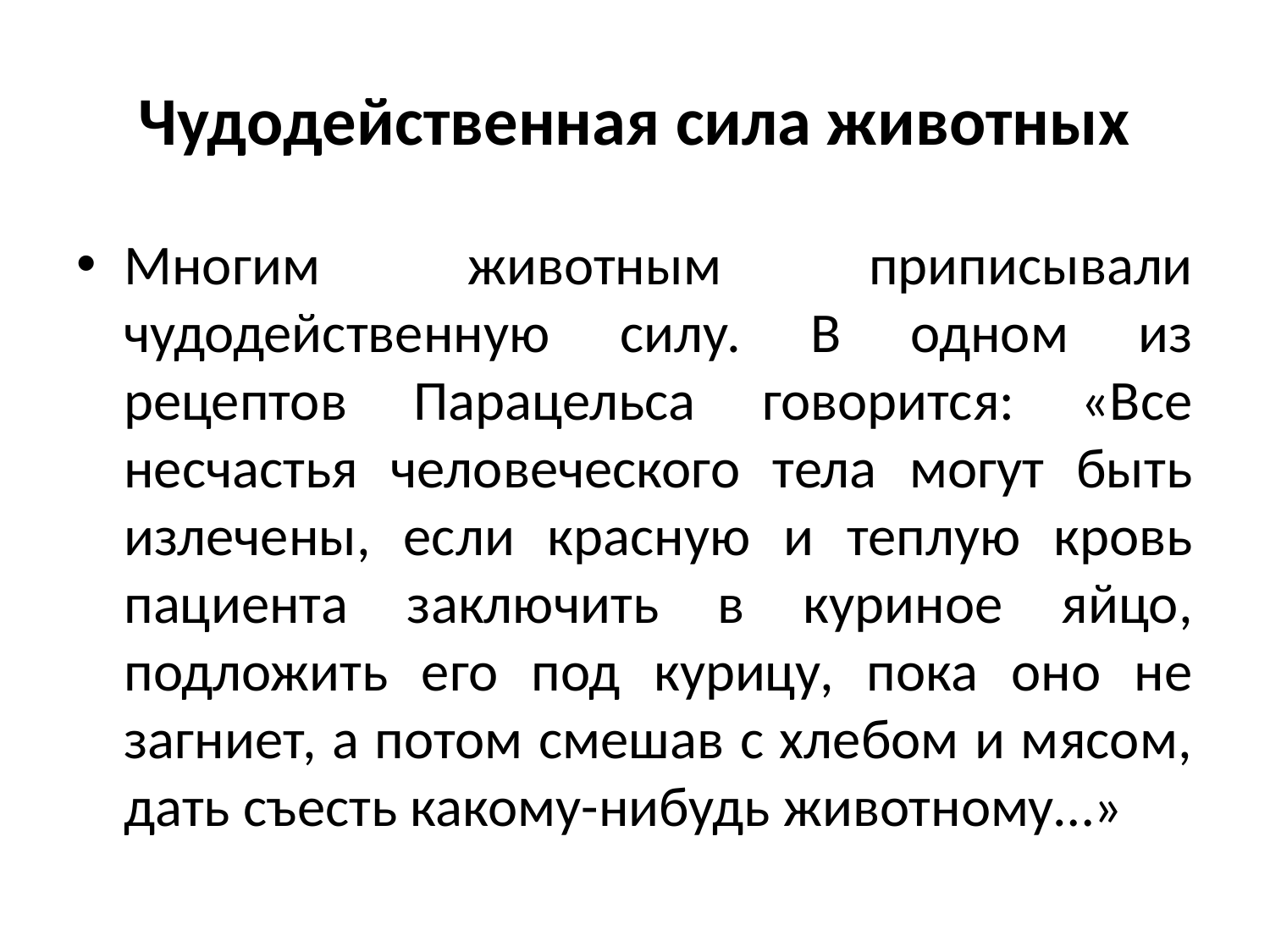

# Чудодейственная сила животных
Многим животным приписывали чудодейственную силу. В одном из рецептов Парацельса говорится: «Все несчастья человеческого тела могут быть излечены, если красную и теплую кровь пациента заключить в куриное яйцо, подложить его под курицу, пока оно не загниет, а потом смешав с хлебом и мясом, дать съесть какому-нибудь животному…»